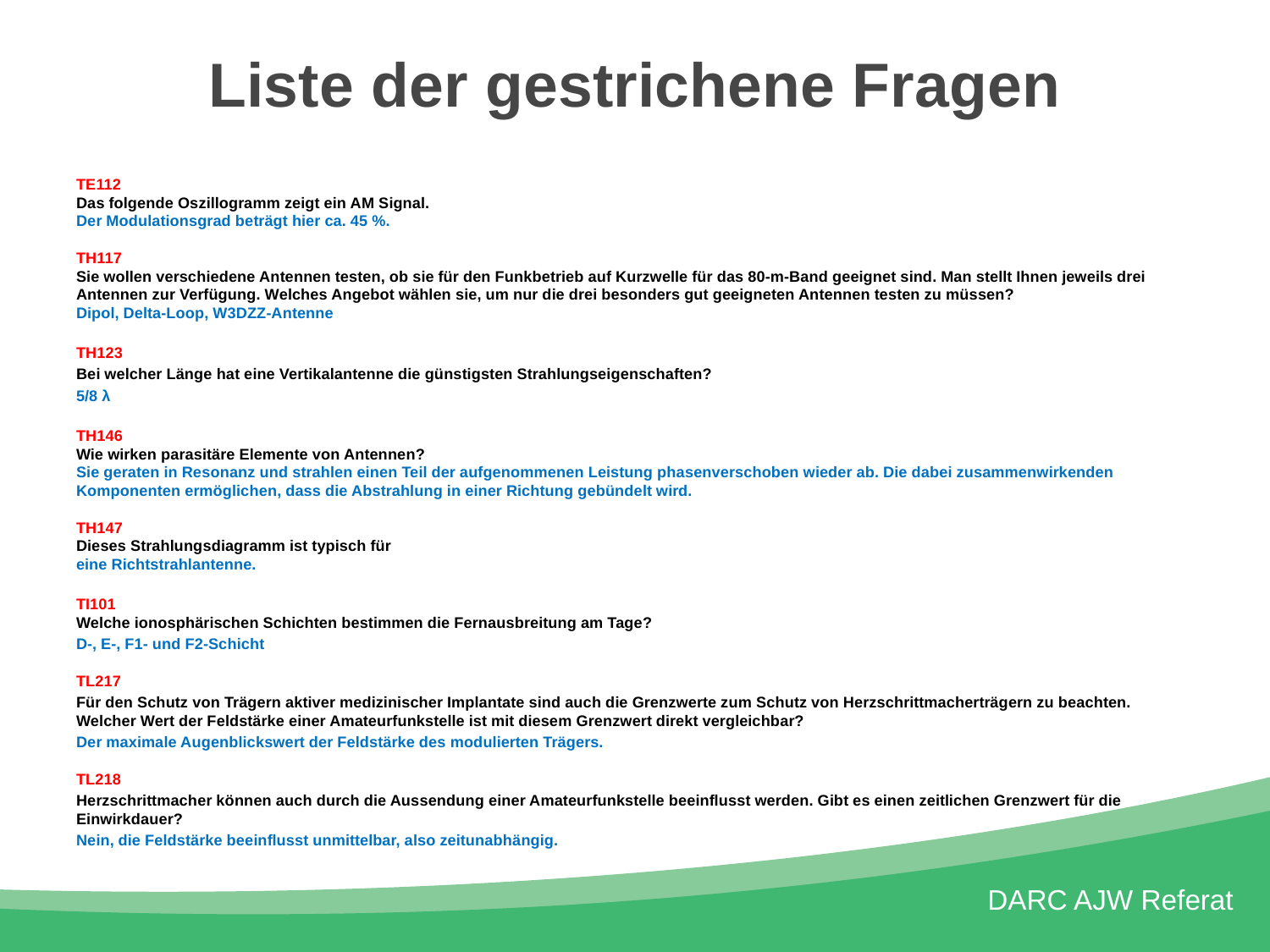

# Liste der gestrichene Fragen
TE112
Das folgende Oszillogramm zeigt ein AM Signal.
Der Modulationsgrad beträgt hier ca. 45 %.
TH117
Sie wollen verschiedene Antennen testen, ob sie für den Funkbetrieb auf Kurzwelle für das 80-m-Band geeignet sind. Man stellt Ihnen jeweils drei Antennen zur Verfügung. Welches Angebot wählen sie, um nur die drei besonders gut geeigneten Antennen testen zu müssen?
Dipol, Delta-Loop, W3DZZ-Antenne
TH123
Bei welcher Länge hat eine Vertikalantenne die günstigsten Strahlungseigenschaften?
5/8 λ
TH146
Wie wirken parasitäre Elemente von Antennen?
Sie geraten in Resonanz und strahlen einen Teil der aufgenommenen Leistung phasenverschoben wieder ab. Die dabei zusammenwirkenden Komponenten ermöglichen, dass die Abstrahlung in einer Richtung gebündelt wird.
TH147
Dieses Strahlungsdiagramm ist typisch für
eine Richtstrahlantenne.
TI101
Welche ionosphärischen Schichten bestimmen die Fernausbreitung am Tage?
D-, E-, F1- und F2-Schicht
TL217
Für den Schutz von Trägern aktiver medizinischer Implantate sind auch die Grenzwerte zum Schutz von Herzschrittmacherträgern zu beachten. Welcher Wert der Feldstärke einer Amateurfunkstelle ist mit diesem Grenzwert direkt vergleichbar?
Der maximale Augenblickswert der Feldstärke des modulierten Trägers.
TL218
Herzschrittmacher können auch durch die Aussendung einer Amateurfunkstelle beeinflusst werden. Gibt es einen zeitlichen Grenzwert für die Einwirkdauer?
Nein, die Feldstärke beeinflusst unmittelbar, also zeitunabhängig.